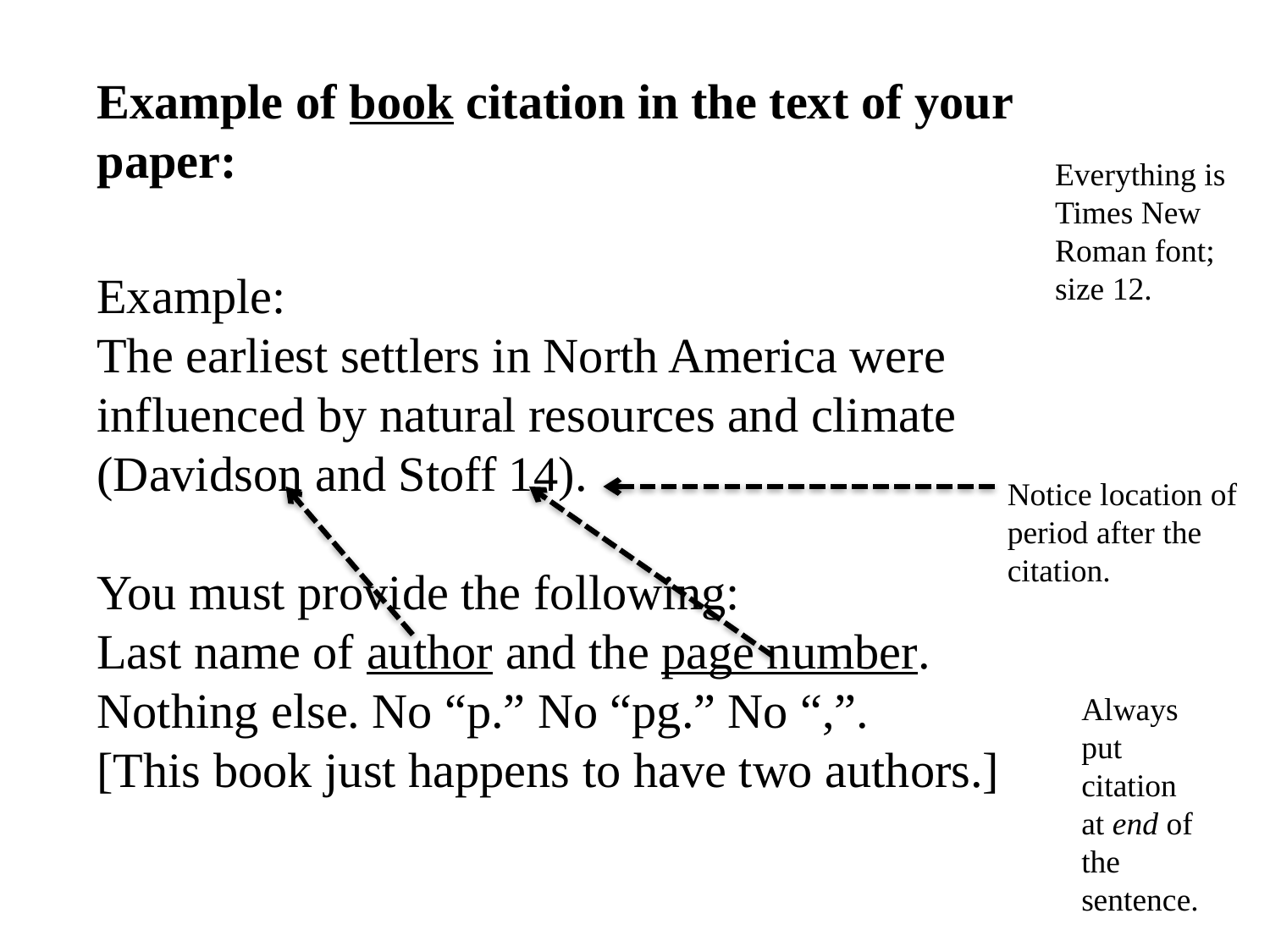

Example of book citation in the text of your paper:

Example:
The earliest settlers in North America were influenced by natural resources and climate (Davidson and Stoff 14).

You must provide the following:
Last name of author and the page number.
Nothing else. No “p.” No “pg.” No “,”.
[This book just happens to have two authors.]
Everything is Times New Roman font; size 12.
Notice location of period after the citation.
Always put citation at end of the sentence.